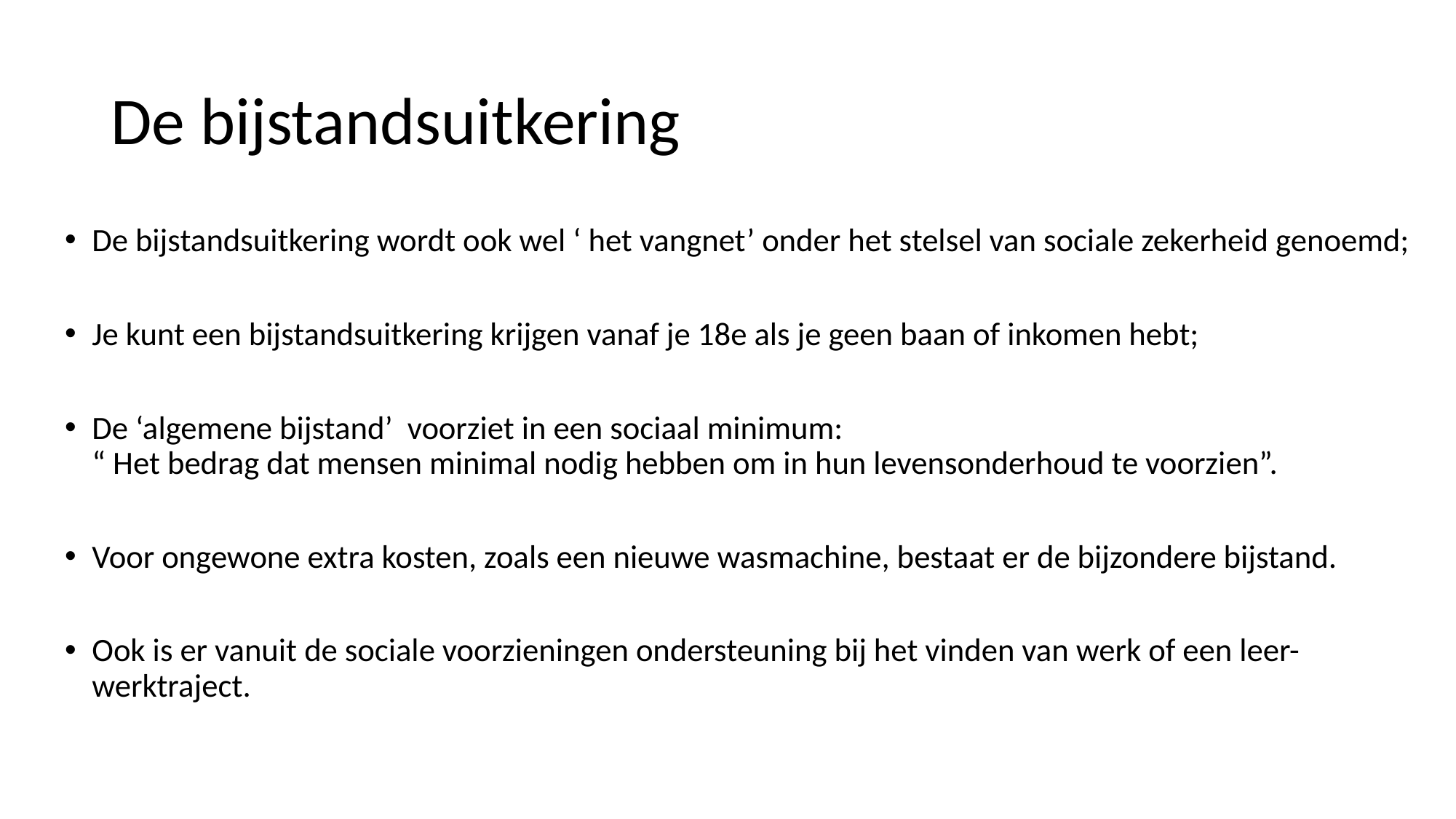

# De bijstandsuitkering
De bijstandsuitkering wordt ook wel ‘ het vangnet’ onder het stelsel van sociale zekerheid genoemd;

Je kunt een bijstandsuitkering krijgen vanaf je 18e als je geen baan of inkomen hebt;

De ‘algemene bijstand’  voorziet in een sociaal minimum:
“ Het bedrag dat mensen minimal nodig hebben om in hun levensonderhoud te voorzien”.

Voor ongewone extra kosten, zoals een nieuwe wasmachine, bestaat er de bijzondere bijstand.

Ook is er vanuit de sociale voorzieningen ondersteuning bij het vinden van werk of een leer- werktraject.